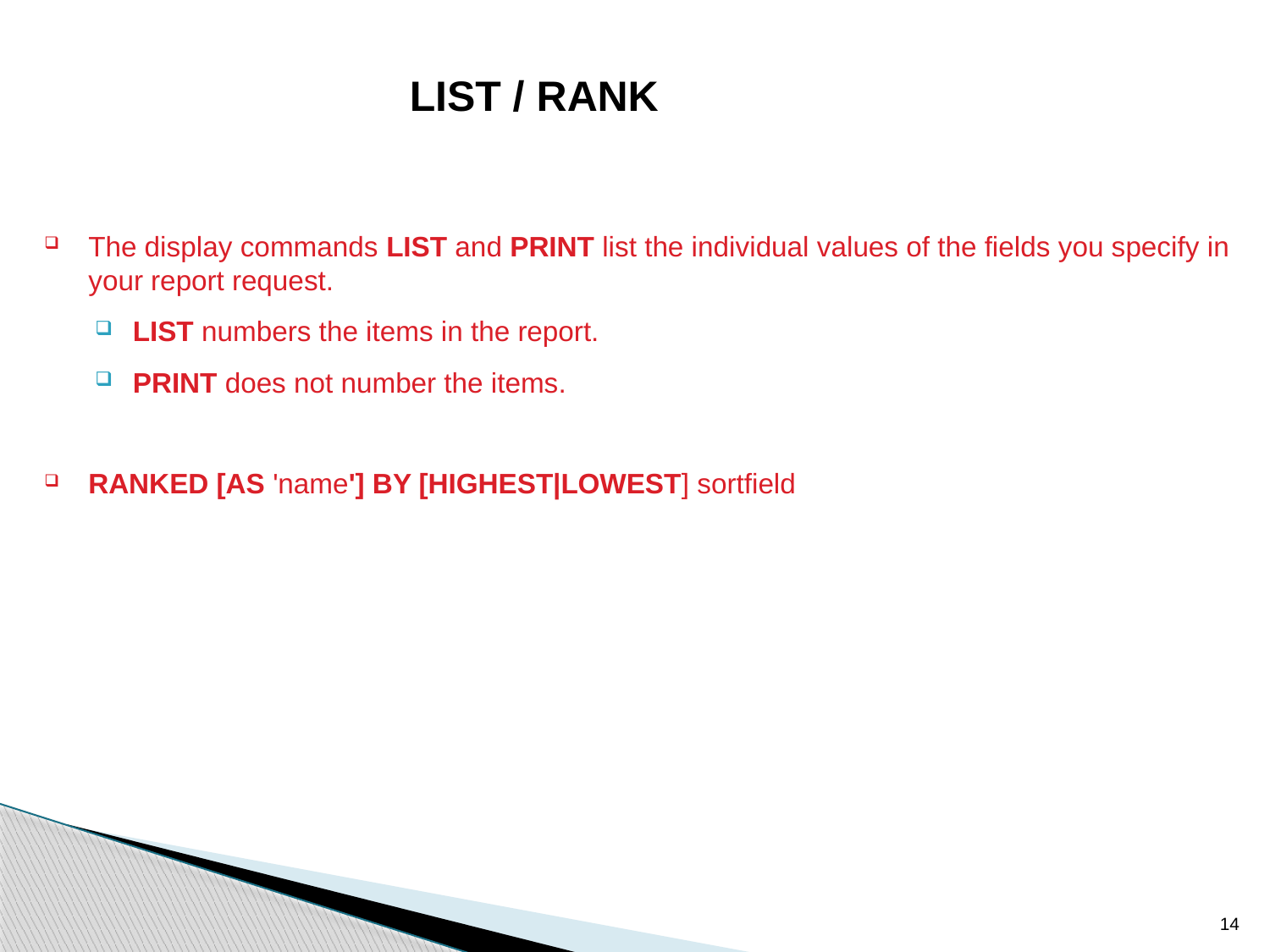

# LIST / RANK
The display commands LIST and PRINT list the individual values of the fields you specify in your report request.
LIST numbers the items in the report.
PRINT does not number the items.

RANKED [AS 'name'] BY [HIGHEST|LOWEST] sortfield

14